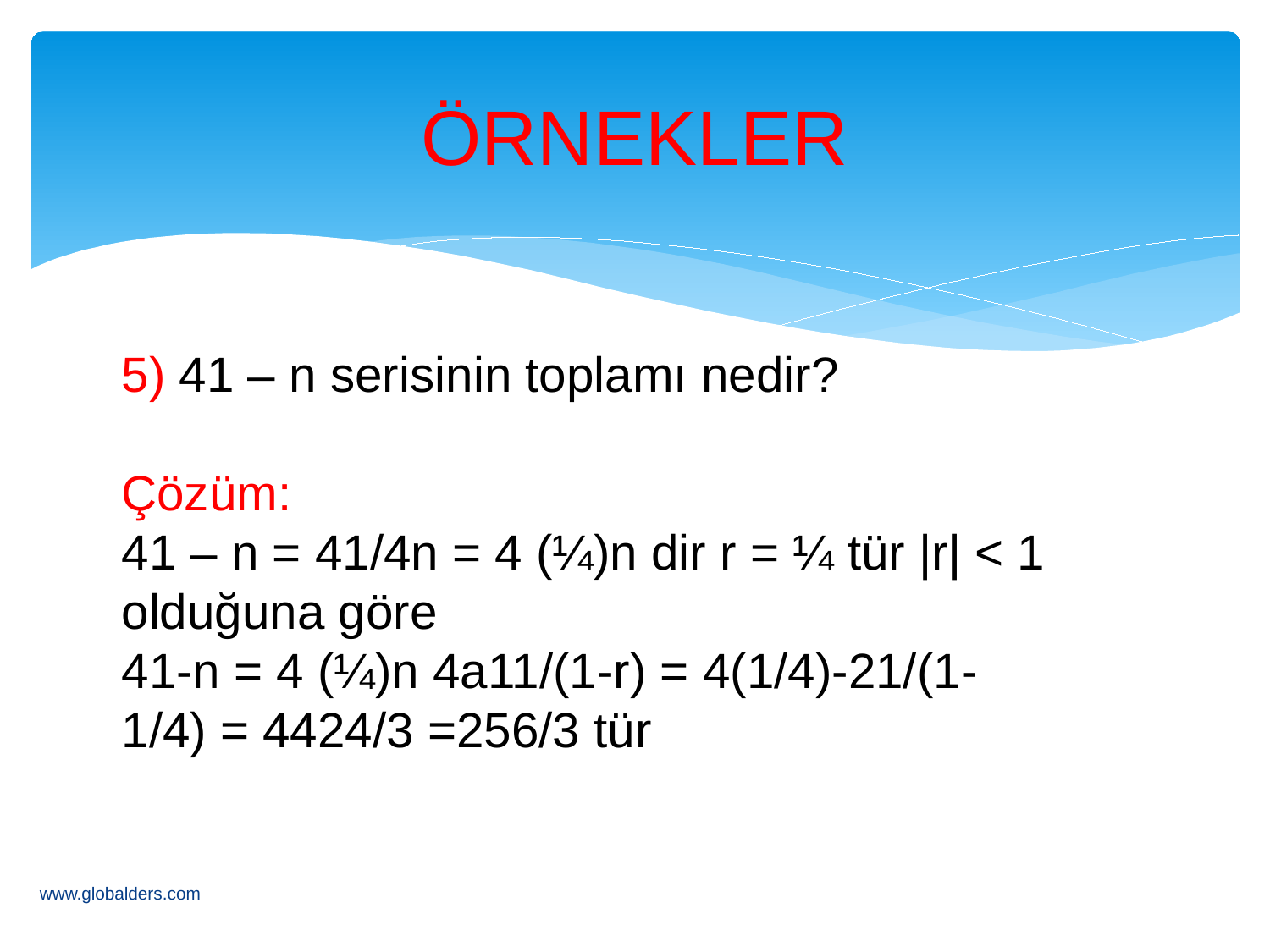

# ÖRNEKLER
5) 41 – n serisinin toplamı nedir?
Çözüm:
41 – n = 41/4n = 4 (¼)n dir r = ¼ tür |r| < 1 olduğuna göre
41-n = 4 (¼)n 4a11/(1-r) = 4(1/4)-21/(1-1/4) = 4424/3 =256/3 tür
www.globalders.com